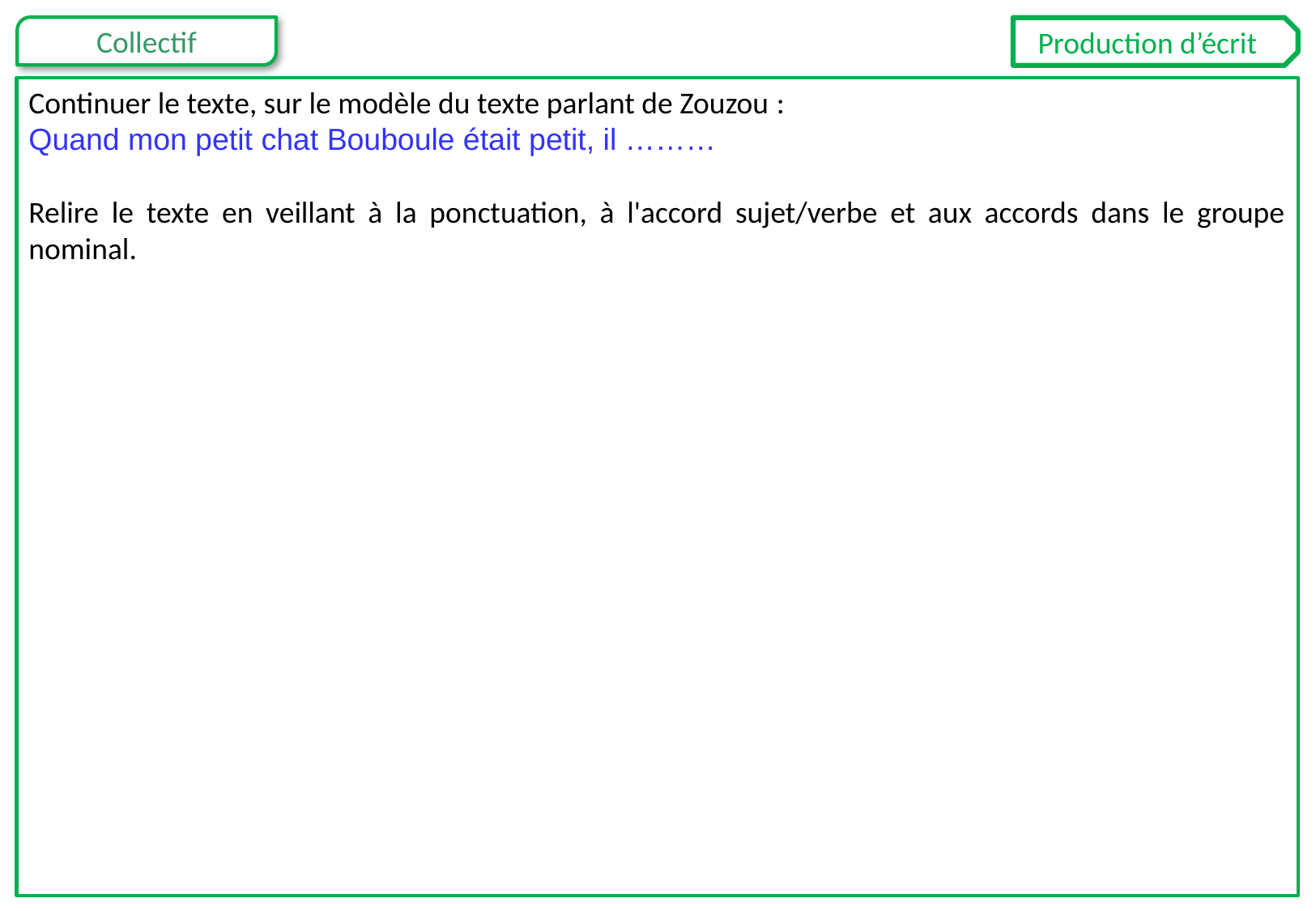

Production d’écrit
Continuer le texte, sur le modèle du texte parlant de Zouzou :
Quand mon petit chat Bouboule était petit, il ………

Relire le texte en veillant à la ponctuation, à l'accord sujet/verbe et aux accords dans le groupe nominal.